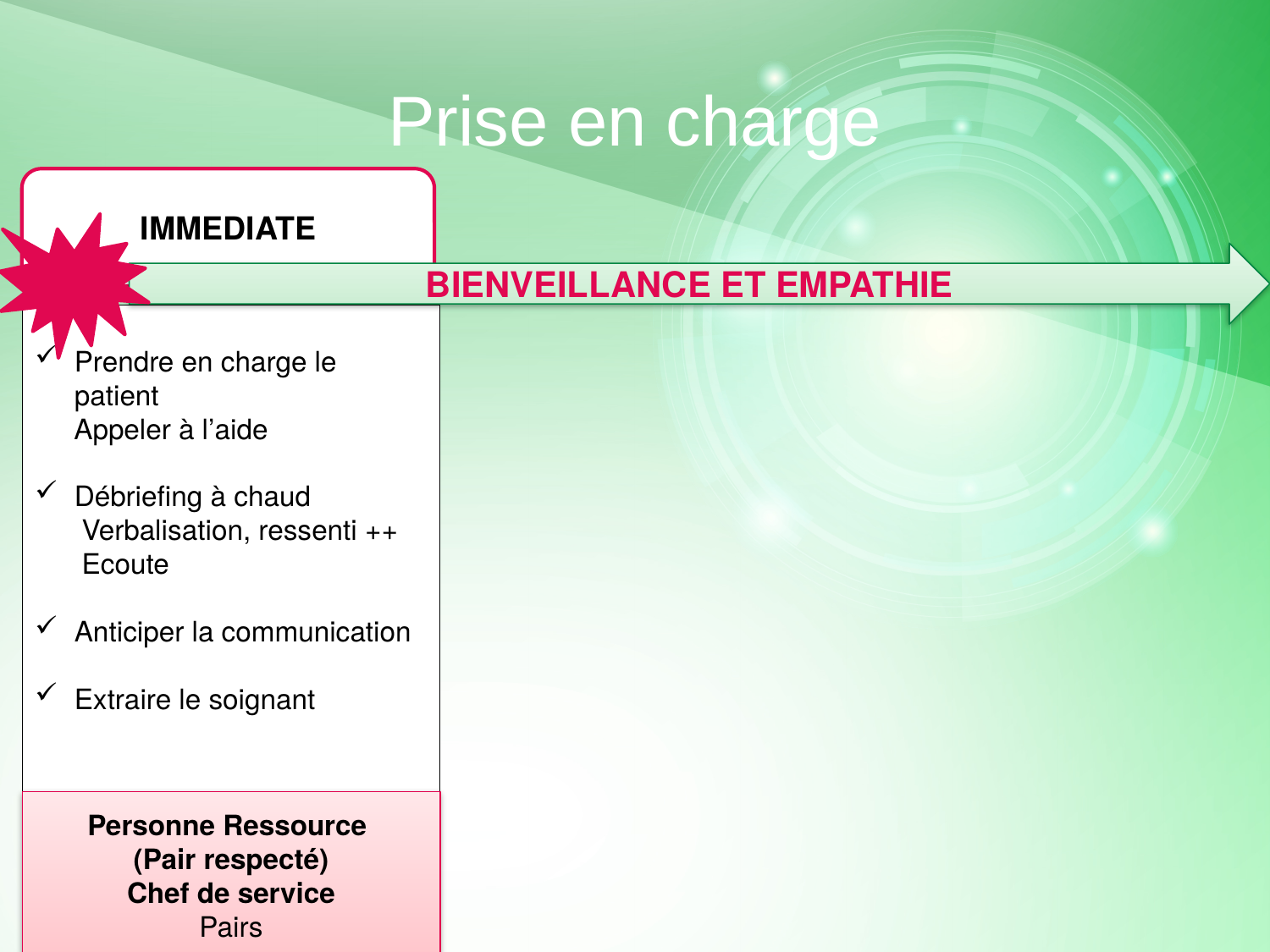

# Prise en charge
IMMEDIATE

BIENVEILLANCE ET EMPATHIE
Prendre en charge le patient
     Appeler à l’aide

Débriefing à chaud
      Verbalisation, ressenti ++
      Ecoute

Anticiper la communication

Extraire le soignant

Personne Ressource
(Pair respecté)
Chef de service
Pairs
38